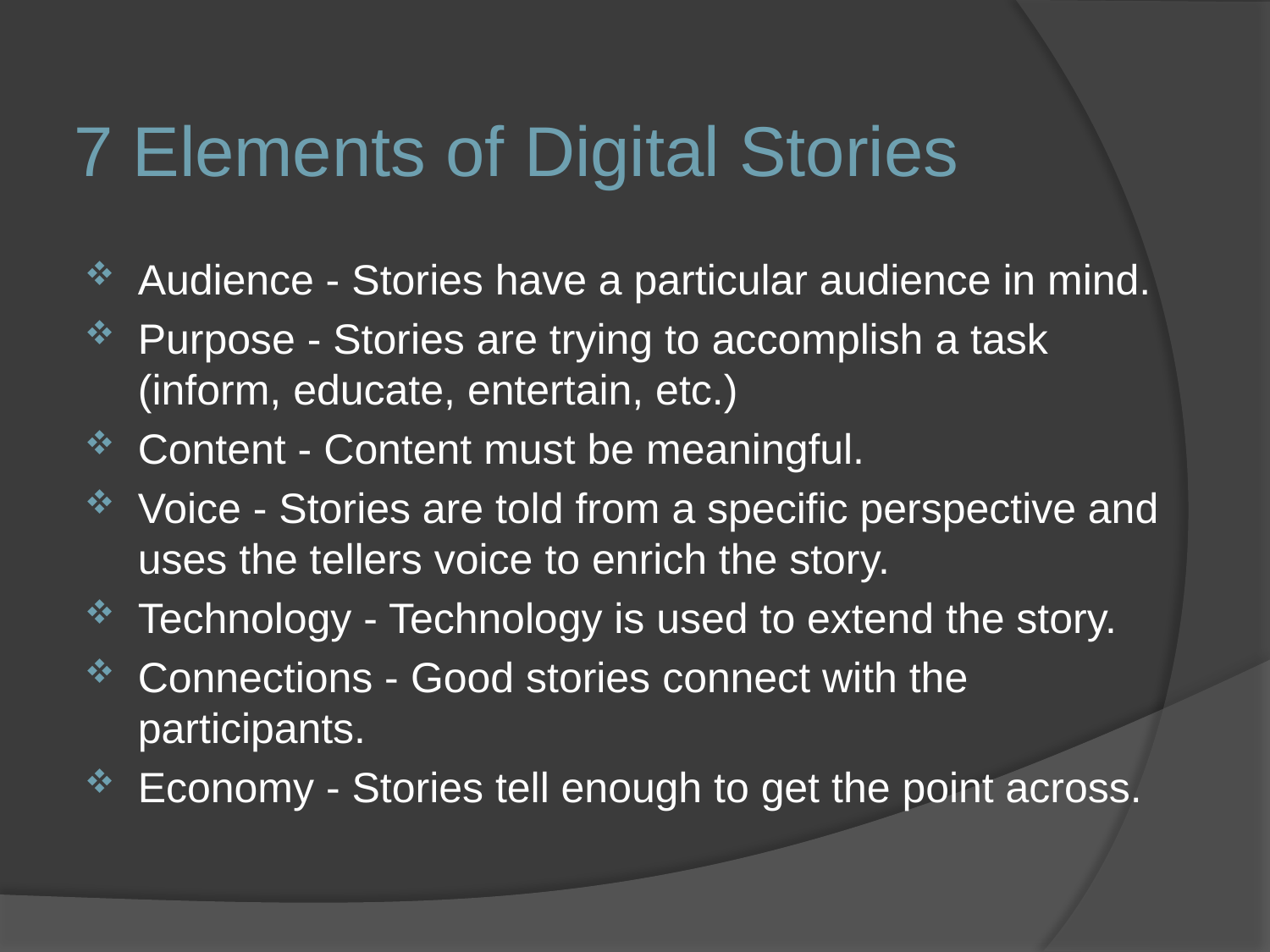

# 7 Elements of Digital Stories
Audience - Stories have a particular audience in mind.
Purpose - Stories are trying to accomplish a task (inform, educate, entertain, etc.)
Content - Content must be meaningful.
Voice - Stories are told from a specific perspective and uses the tellers voice to enrich the story.
Technology - Technology is used to extend the story.
Connections - Good stories connect with the participants.
Economy - Stories tell enough to get the point across.